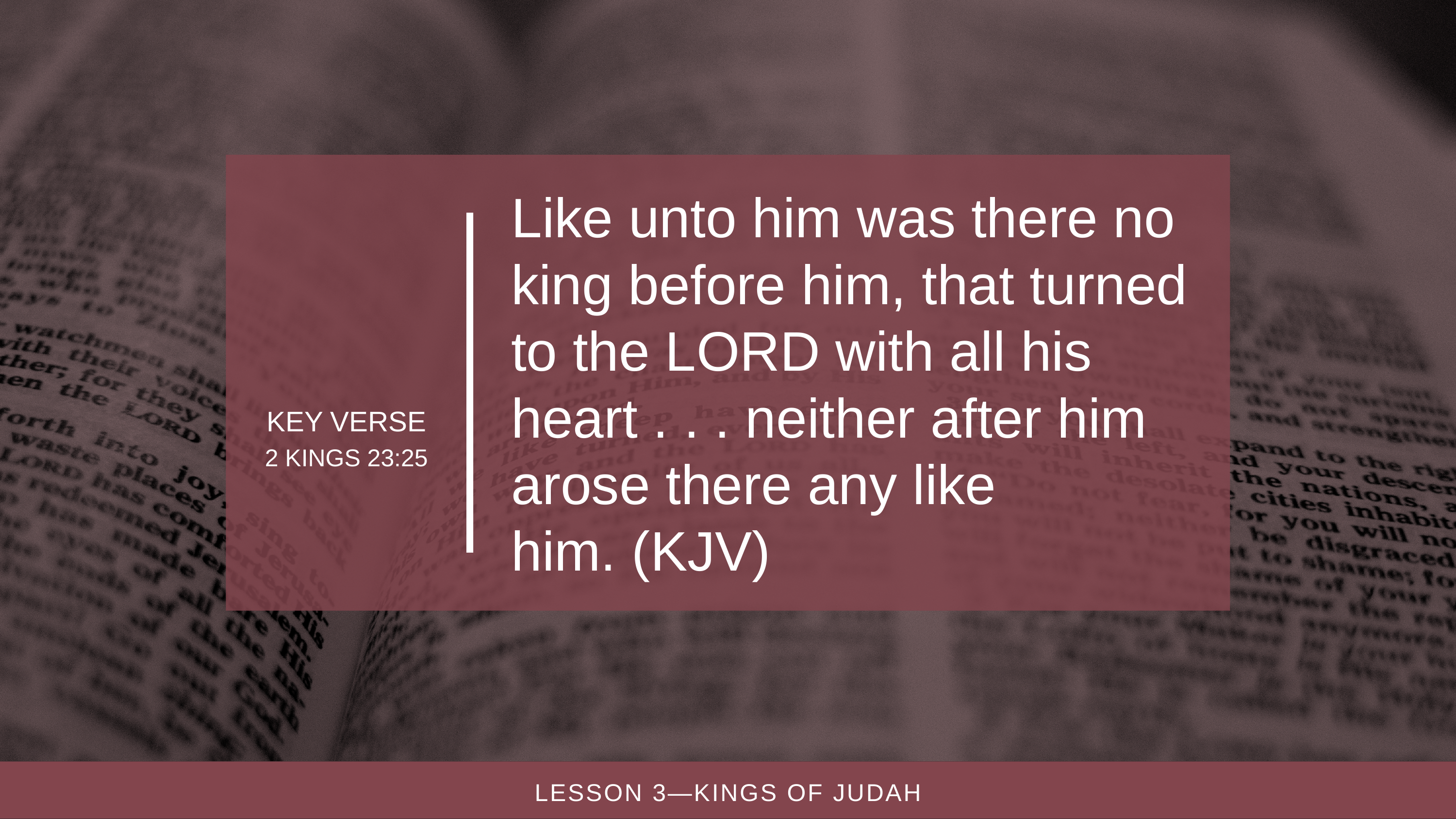

Like unto him was there no king before him, that turned to the Lord with all his heart . . . neither after him arose there any like him. (kjv)